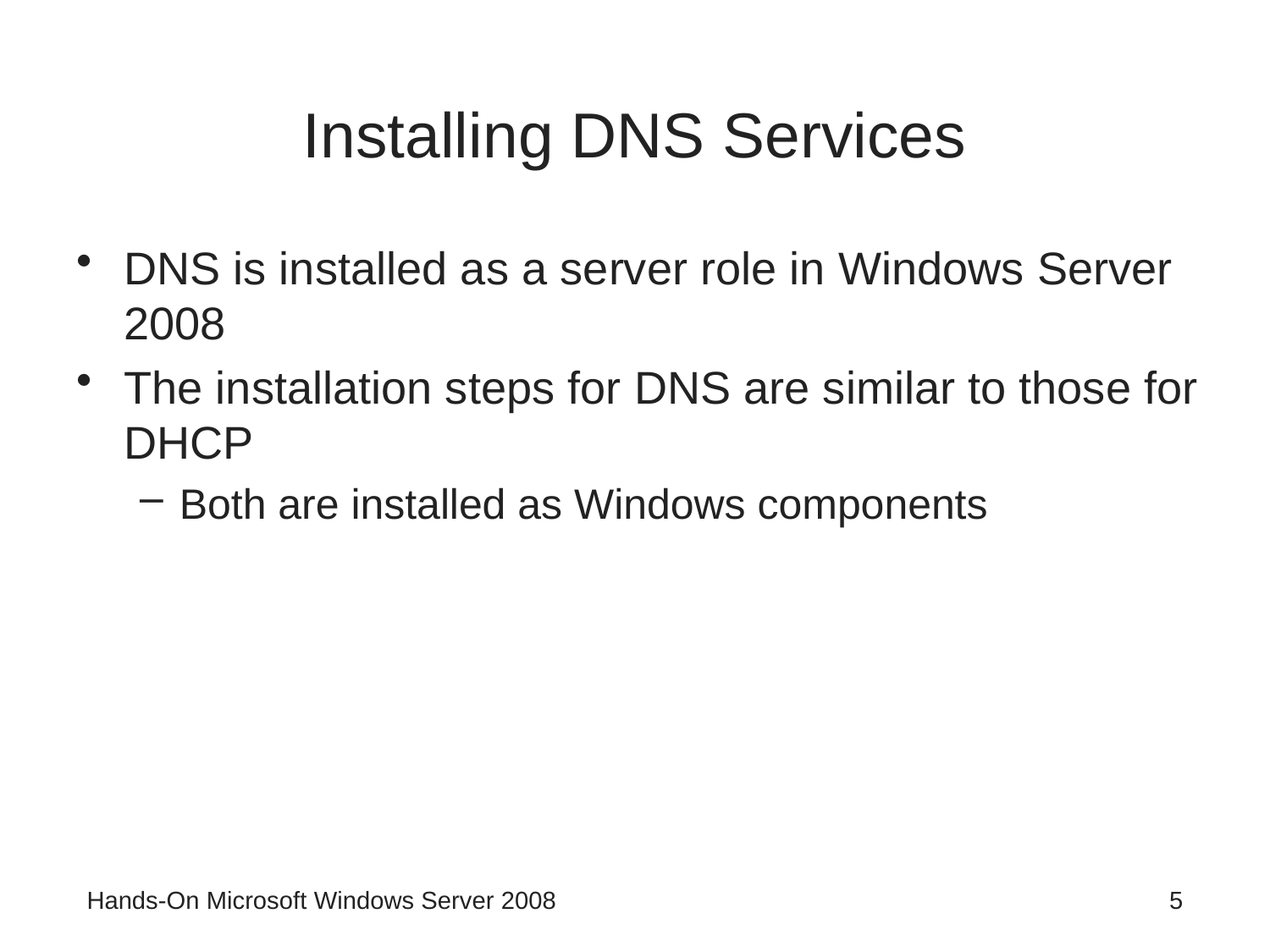

# Installing DNS Services
DNS is installed as a server role in Windows Server 2008
The installation steps for DNS are similar to those for DHCP
Both are installed as Windows components

Hands-On Microsoft Windows Server 2008
5